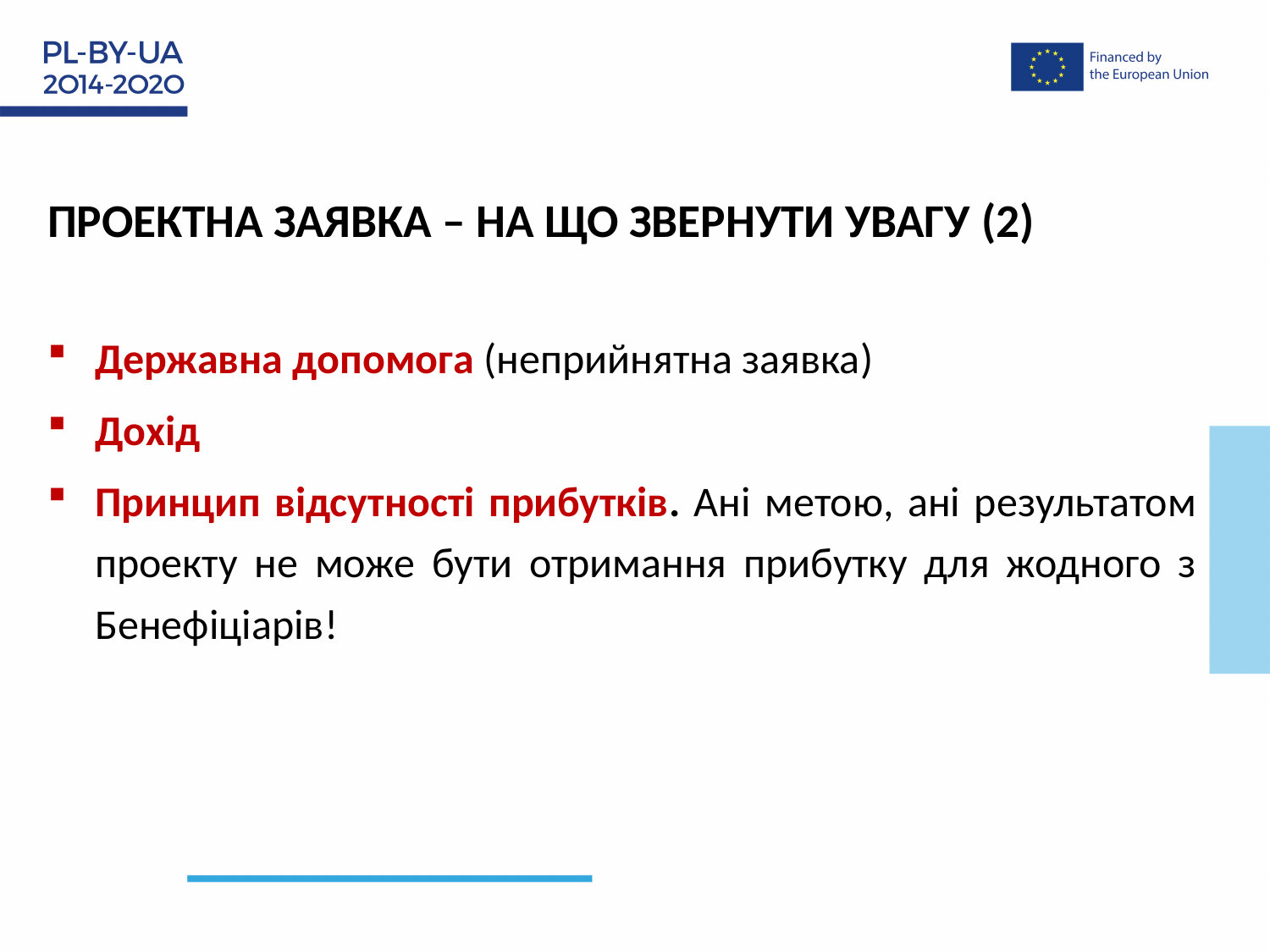

ПРОЕКТНА ЗАЯВКА – НА ЩО ЗВЕРНУТИ УВАГУ (2)

Державна допомога (неприйнятна заявка)
Дохід
Принцип відсутності прибутків. Ані метою, ані результатом проекту не може бути отримання прибутку для жодного з Бенефіціарів!